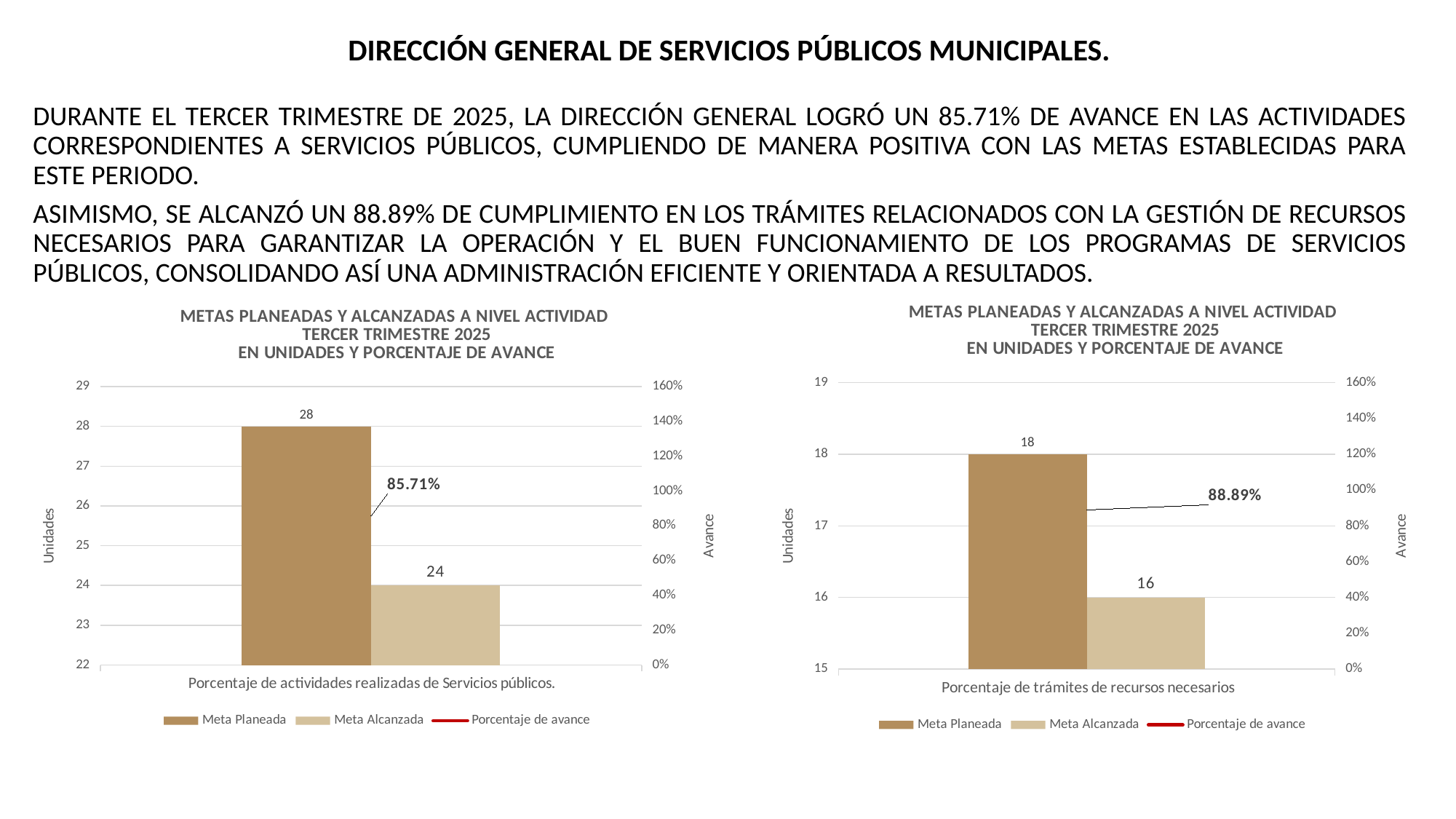

DIRECCIÓN GENERAL DE SERVICIOS PÚBLICOS MUNICIPALES.

DURANTE EL TERCER TRIMESTRE DE 2025, LA DIRECCIÓN GENERAL LOGRÓ UN 85.71% DE AVANCE EN LAS ACTIVIDADES CORRESPONDIENTES A SERVICIOS PÚBLICOS, CUMPLIENDO DE MANERA POSITIVA CON LAS METAS ESTABLECIDAS PARA ESTE PERIODO.
ASIMISMO, SE ALCANZÓ UN 88.89% DE CUMPLIMIENTO EN LOS TRÁMITES RELACIONADOS CON LA GESTIÓN DE RECURSOS NECESARIOS PARA GARANTIZAR LA OPERACIÓN Y EL BUEN FUNCIONAMIENTO DE LOS PROGRAMAS DE SERVICIOS PÚBLICOS, CONSOLIDANDO ASÍ UNA ADMINISTRACIÓN EFICIENTE Y ORIENTADA A RESULTADOS.

### Chart: METAS PLANEADAS Y ALCANZADAS A NIVEL ACTIVIDAD
TERCER TRIMESTRE 2025
EN UNIDADES Y PORCENTAJE DE AVANCE

| Category | Meta Planeada | Meta Alcanzada |  |
|---|---|---|---|
|  Porcentaje de trámites de recursos necesarios | 18.0 | 16.0 | 0.8888888888888888 |

### Chart: METAS PLANEADAS Y ALCANZADAS A NIVEL ACTIVIDAD
TERCER TRIMESTRE 2025
EN UNIDADES Y PORCENTAJE DE AVANCE

| Category | Meta Planeada | Meta Alcanzada |  |
|---|---|---|---|
|  Porcentaje de actividades realizadas de Servicios públicos. | 28.0 | 24.0 | 0.8571428571428571 |